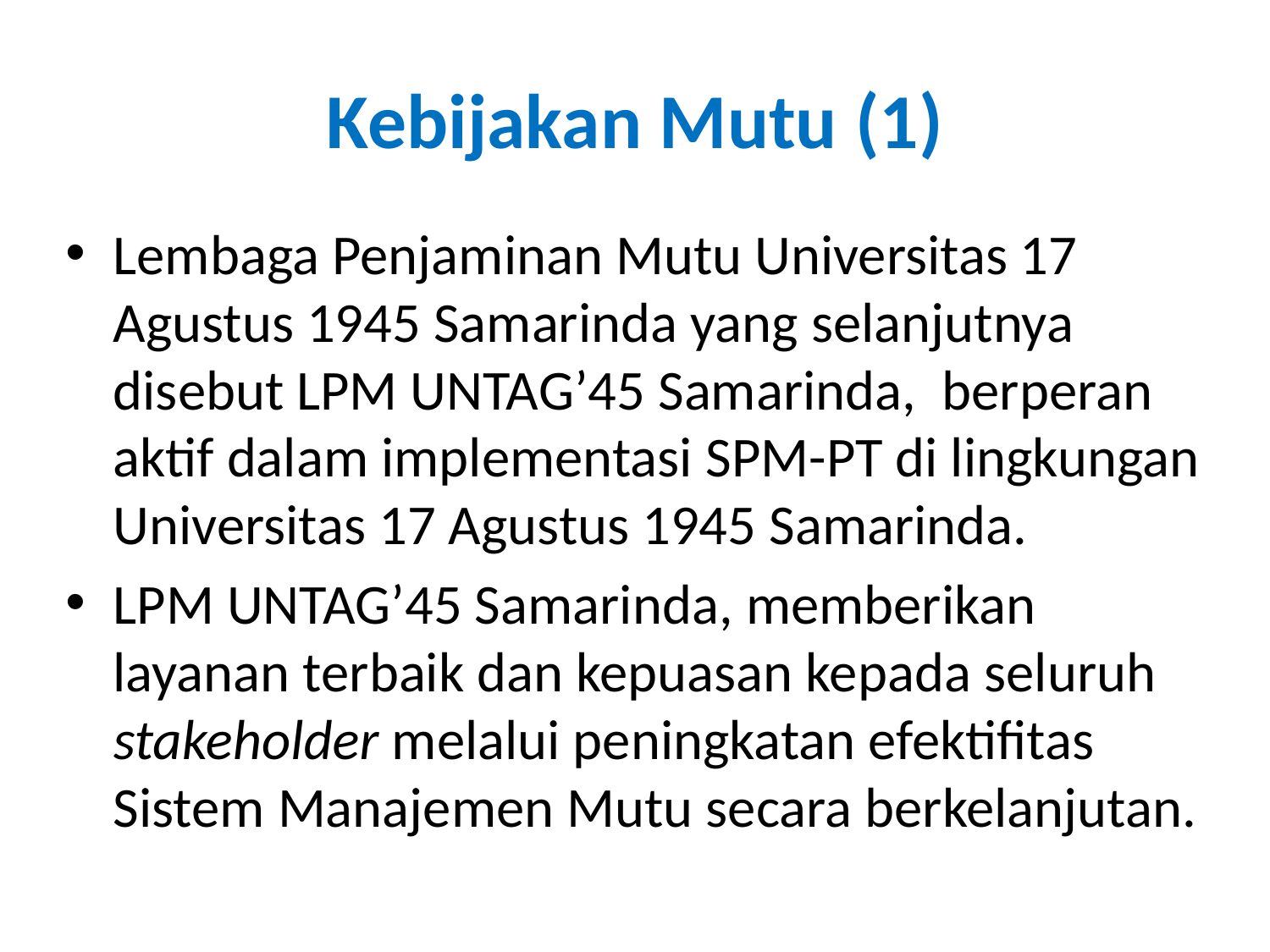

# Kebijakan Mutu (1)
Lembaga Penjaminan Mutu Universitas 17 Agustus 1945 Samarinda yang selanjutnya disebut LPM UNTAG’45 Samarinda,  berperan aktif dalam implementasi SPM-PT di lingkungan Universitas 17 Agustus 1945 Samarinda.
LPM UNTAG’45 Samarinda, memberikan layanan terbaik dan kepuasan kepada seluruh stakeholder melalui peningkatan efektifitas Sistem Manajemen Mutu secara berkelanjutan.